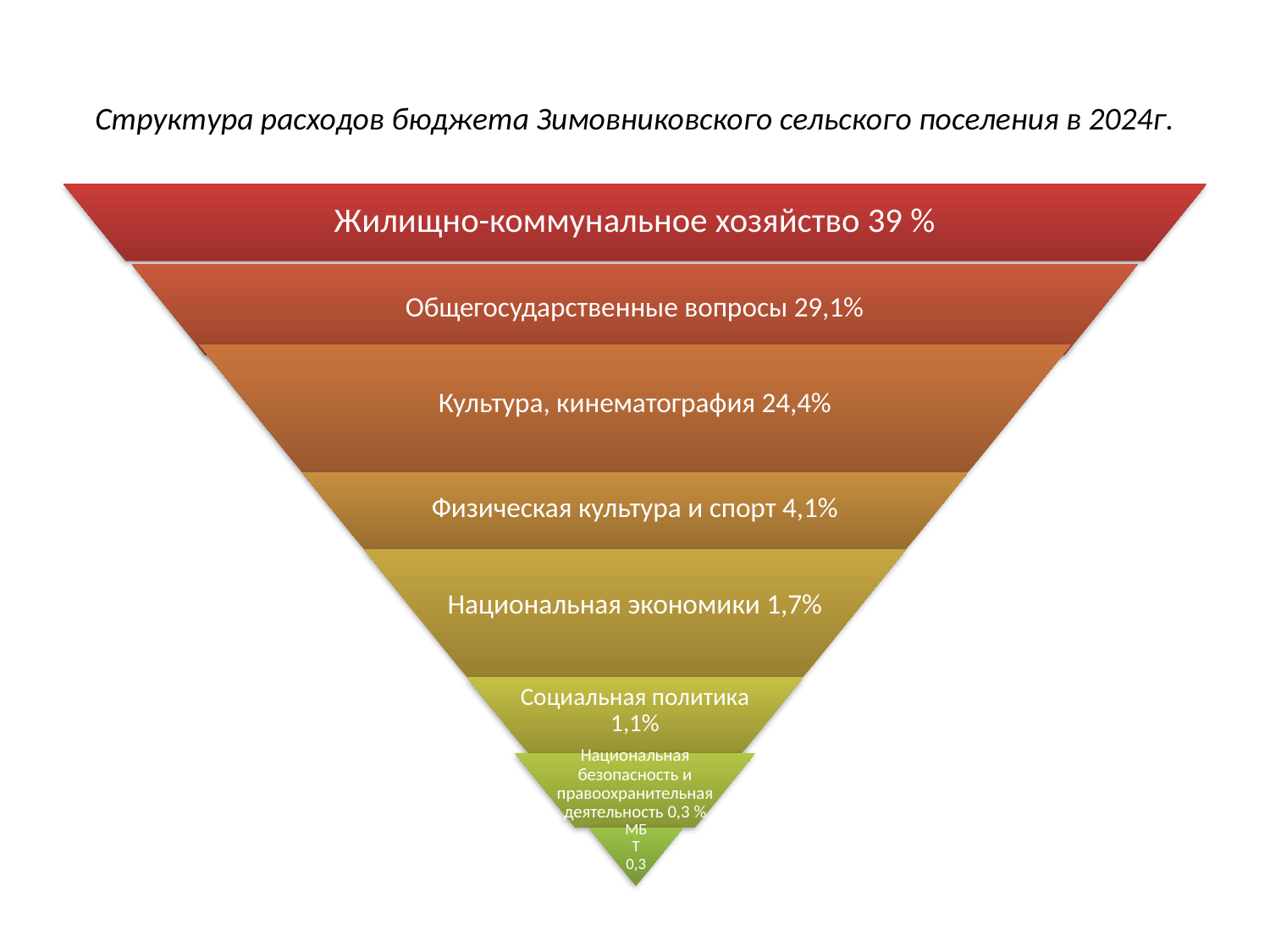

# Структура расходов бюджета Зимовниковского сельского поселения в 2024г.
Жилищно-коммунальное хозяйство 39 %
Общегосударственные вопросы 29,1%
Культура, кинематография 24,4%
Физическая культура и спорт 4,1%
Национальная экономики 1,7%
Социальная политика 1,1%
Национальная безопасность и правоохранительная деятельность 0,3 %
МБТ 0,3